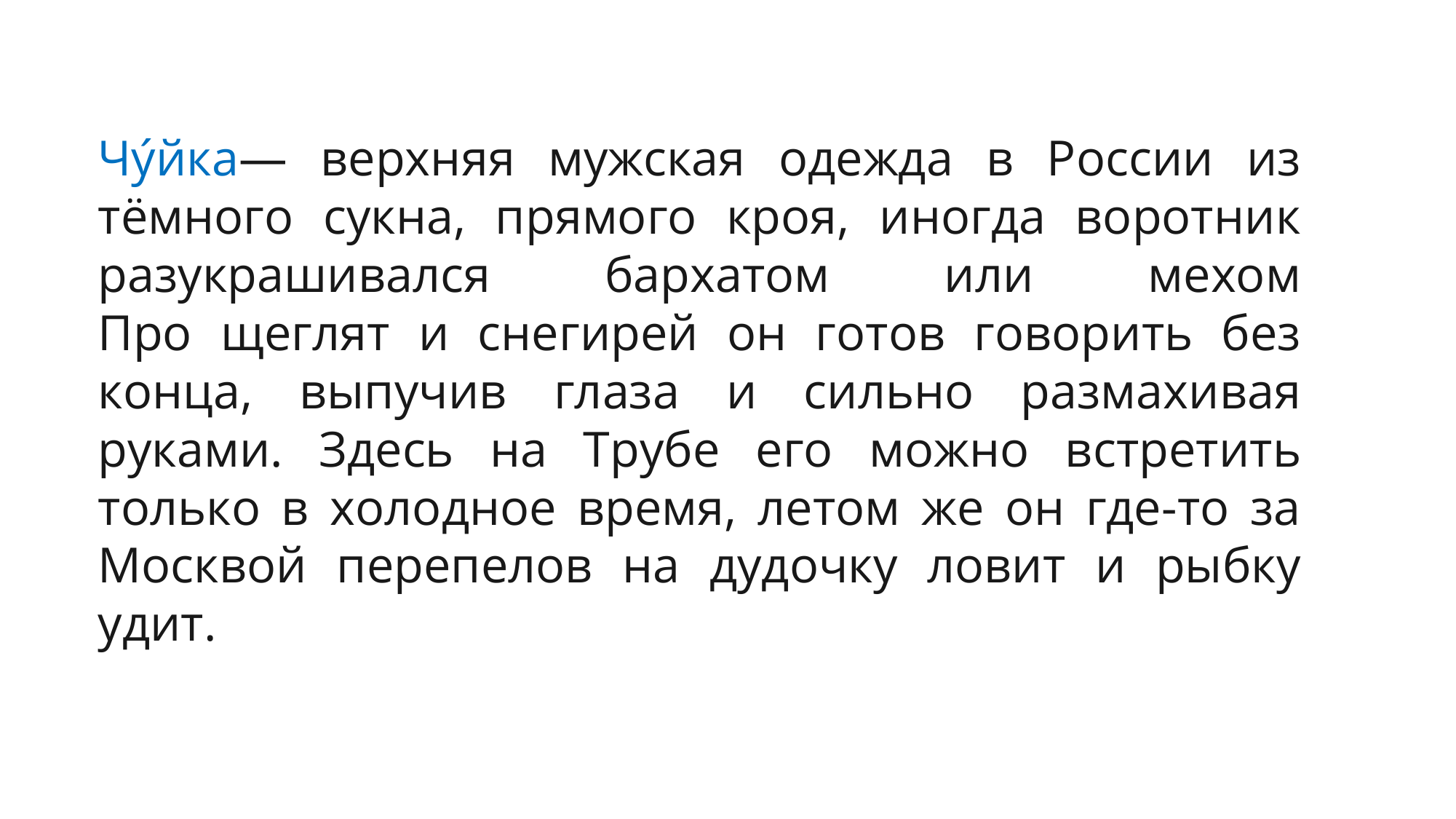

Чу́йка— верхняя мужская одежда в России из тёмного сукна, прямого кроя, иногда воротник разукрашивался бархатом или мехом
Про щеглят и снегирей он готов говорить без конца, выпучив глаза и сильно размахивая руками. Здесь на Трубе его можно встретить только в холодное время, летом же он где-то за Москвой перепелов на дудочку ловит и рыбку удит.